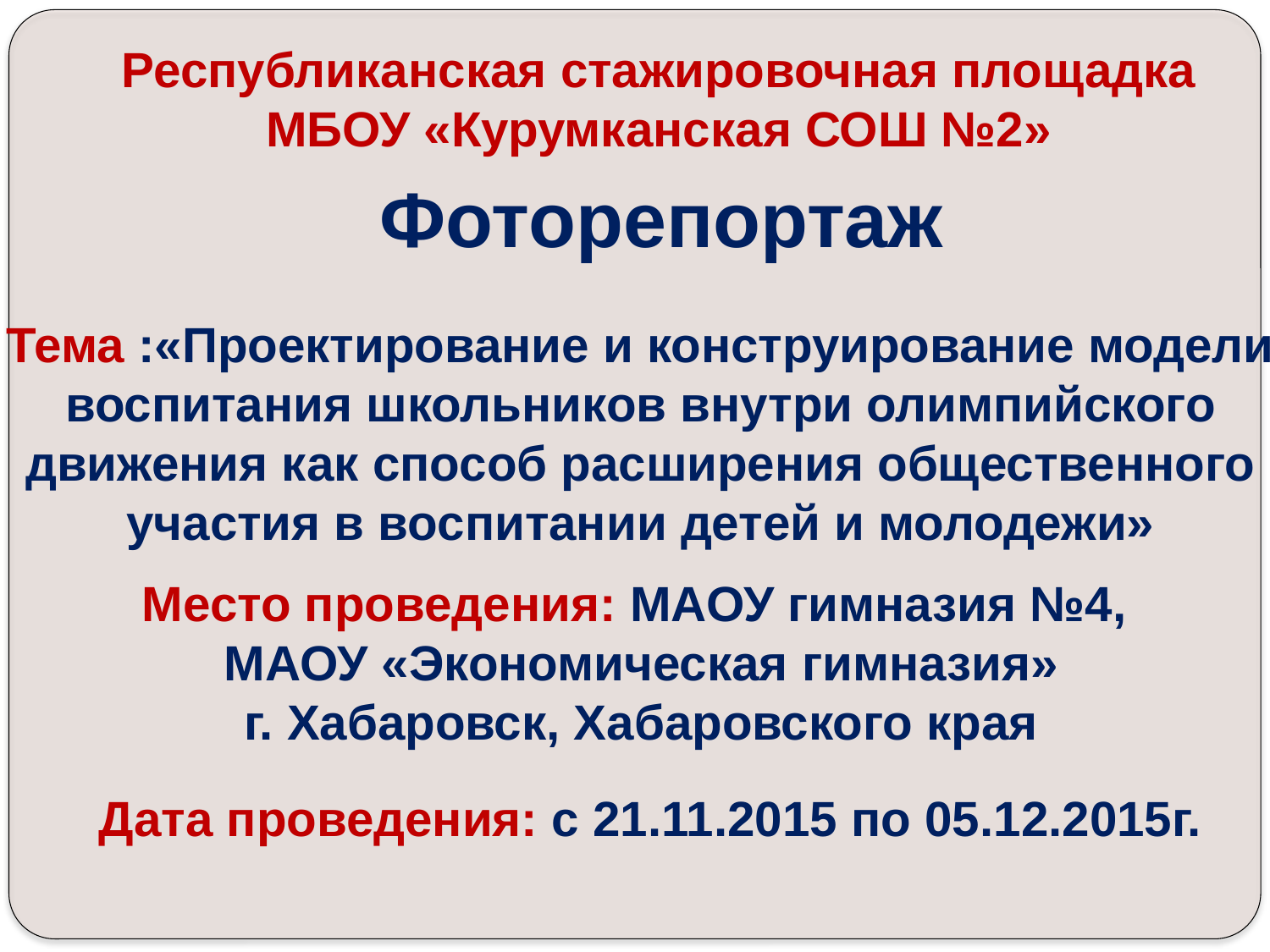

Республиканская стажировочная площадка
МБОУ «Курумканская СОШ №2»
Фоторепортаж
Тема :«Проектирование и конструирование модели
 воспитания школьников внутри олимпийского
движения как способ расширения общественного
 участия в воспитании детей и молодежи»
Место проведения: МАОУ гимназия №4,
МАОУ «Экономическая гимназия»
г. Хабаровск, Хабаровского края
Дата проведения: с 21.11.2015 по 05.12.2015г.